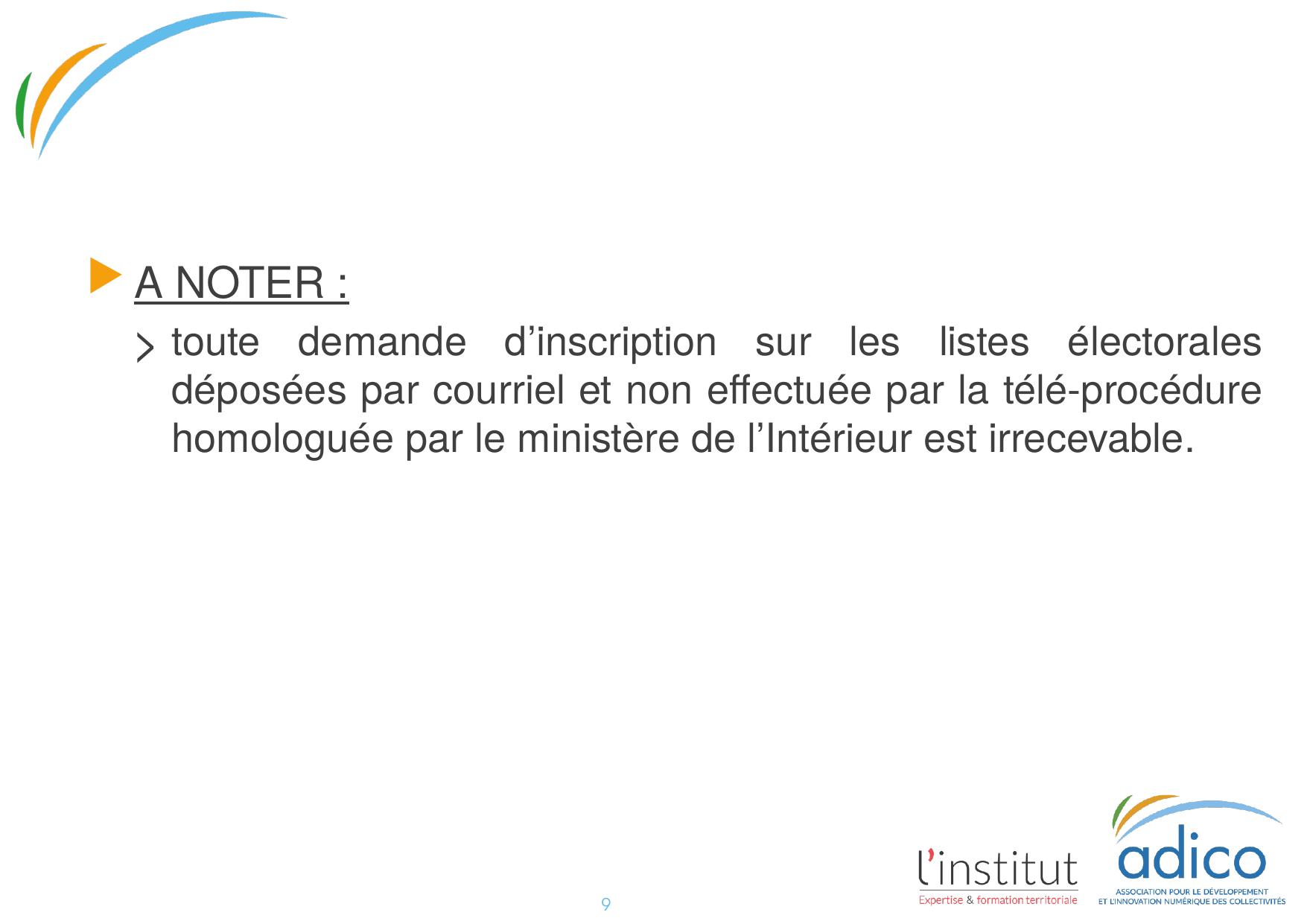

#

A NOTER :
toute demande d’inscription sur les listes électorales déposées par courriel et non effectuée par la télé-procédure homologuée par le ministère de l’Intérieur est irrecevable.